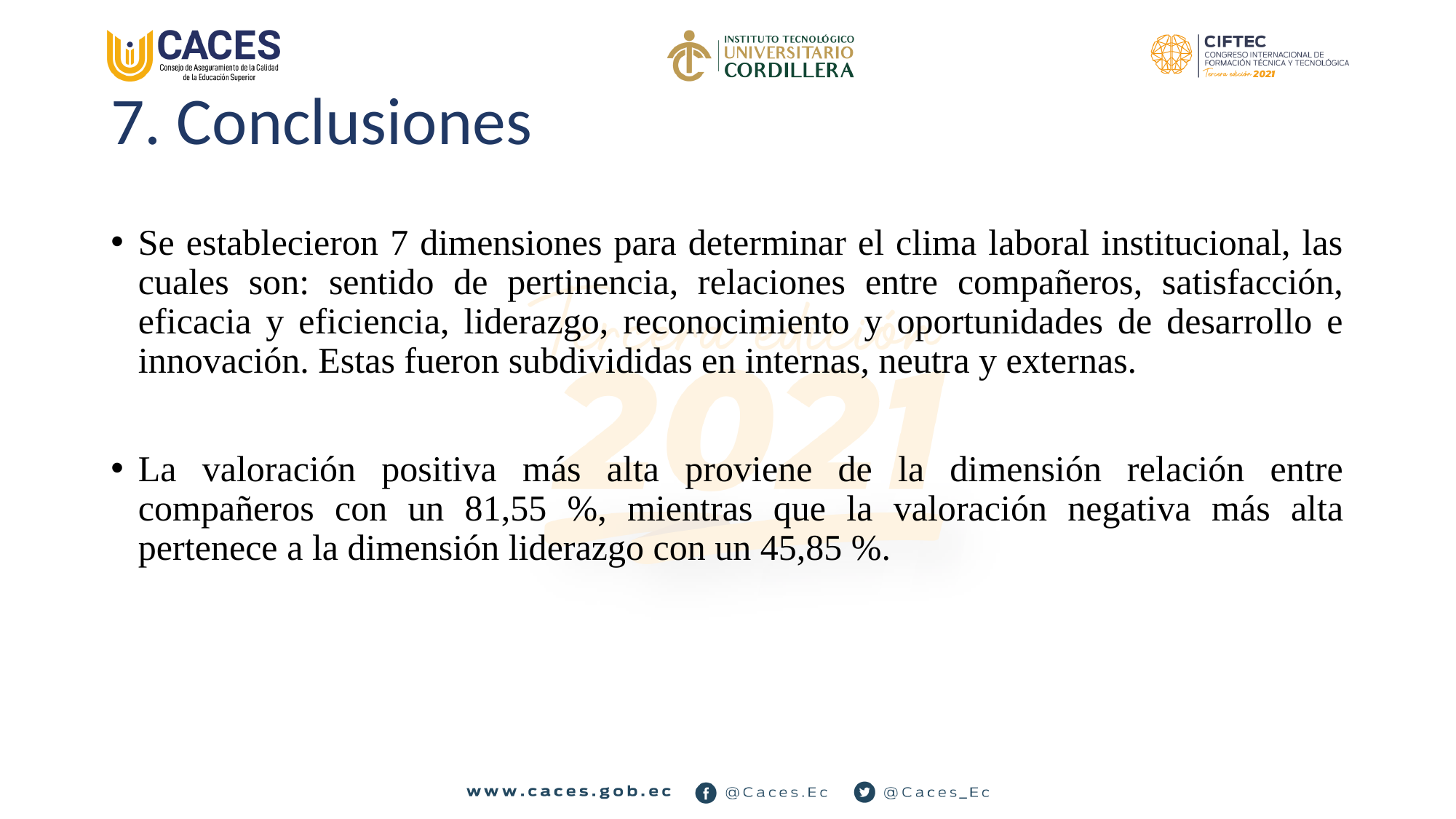

# 7. Conclusiones
Se establecieron 7 dimensiones para determinar el clima laboral institucional, las cuales son: sentido de pertinencia, relaciones entre compañeros, satisfacción, eficacia y eficiencia, liderazgo, reconocimiento y oportunidades de desarrollo e innovación. Estas fueron subdivididas en internas, neutra y externas.

La valoración positiva más alta proviene de la dimensión relación entre compañeros con un 81,55 %, mientras que la valoración negativa más alta pertenece a la dimensión liderazgo con un 45,85 %.